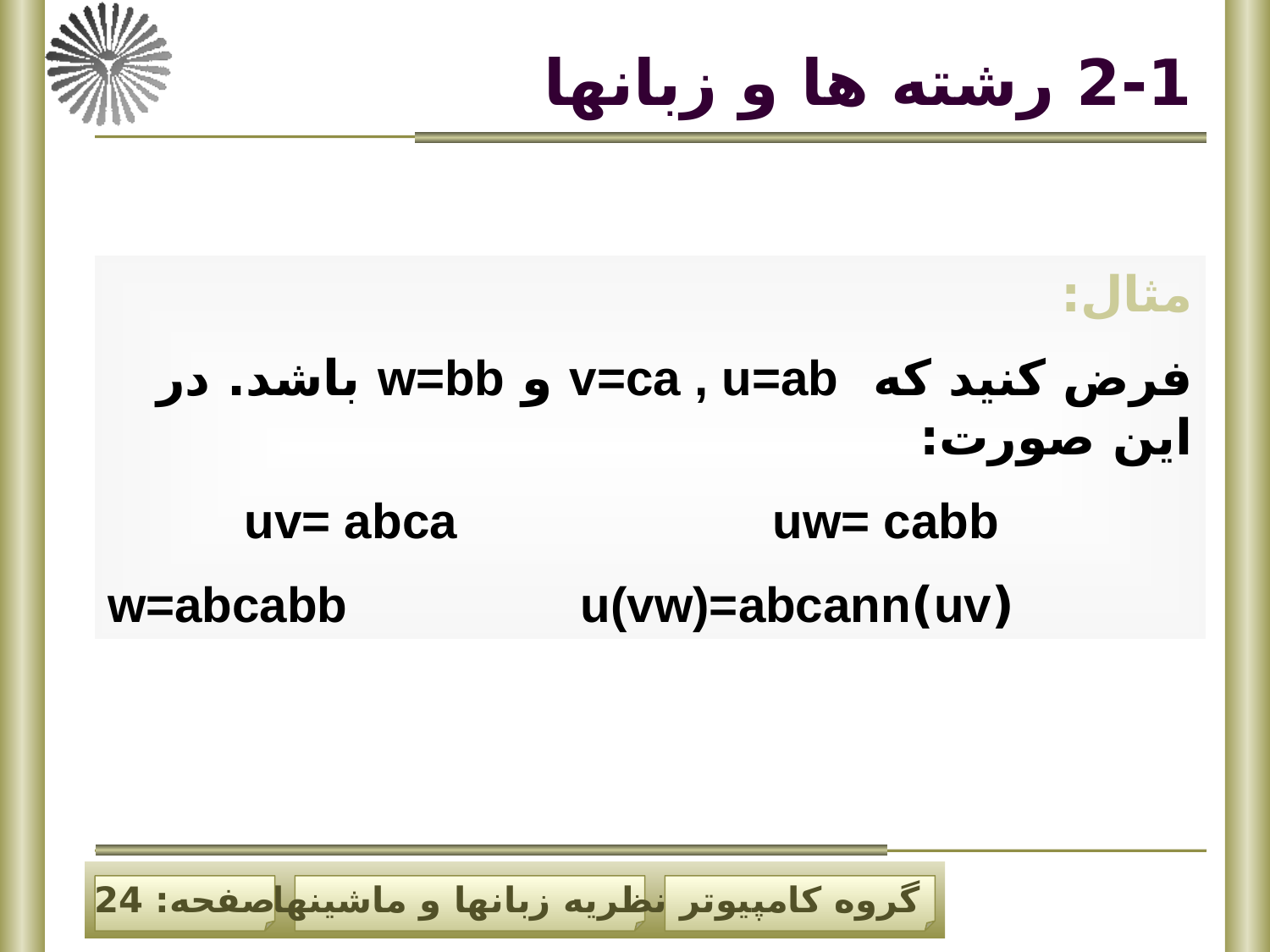

# 2-1 رشته ها و زبانها
مثال:
فرض کنید که  v=ca , u=ab و w=bb باشد. در این صورت:
	           uv= abca                       uw= cabb
      (uv)w=abcabb                 u(vw)=abcann